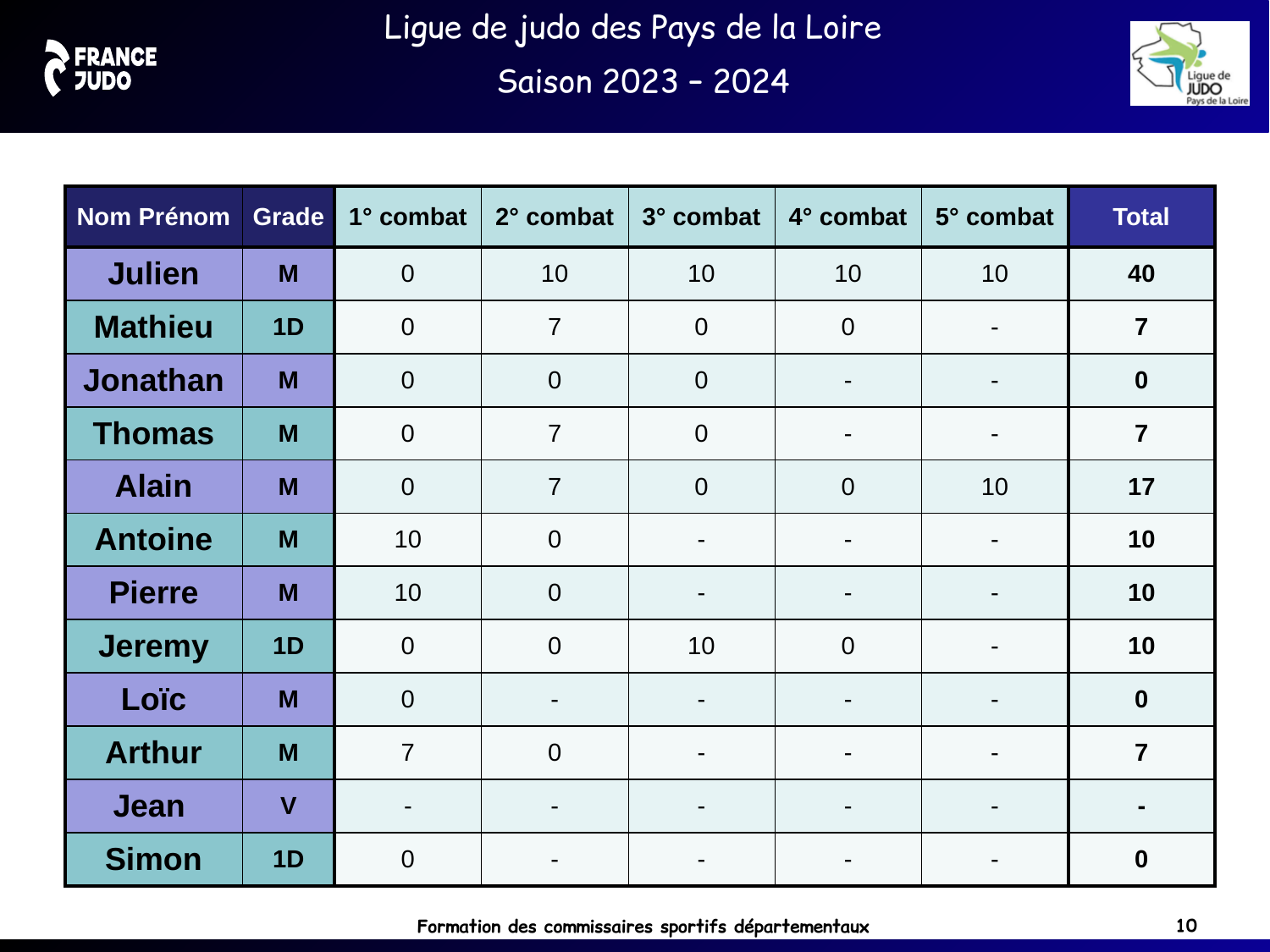

| Nom Prénom | Grade | 1° combat | 2° combat | 3° combat | 4° combat | 5° combat | Total |
| --- | --- | --- | --- | --- | --- | --- | --- |
| Julien | M | 0 | 10 | 10 | 10 | 10 | 40 |
| Mathieu | 1D | 0 | 7 | 0 | 0 | - | 7 |
| Jonathan | M | 0 | 0 | 0 | - | - | 0 |
| Thomas | M | 0 | 7 | 0 | - | - | 7 |
| Alain | M | 0 | 7 | 0 | 0 | 10 | 17 |
| Antoine | M | 10 | 0 | - | - | - | 10 |
| Pierre | M | 10 | 0 | - | - | - | 10 |
| Jeremy | 1D | 0 | 0 | 10 | 0 | - | 10 |
| Loïc | M | 0 | - | - | - | - | 0 |
| Arthur | M | 7 | 0 | - | - | - | 7 |
| Jean | V | - | - | - | - | - | - |
| Simon | 1D | 0 | - | - | - | - | 0 |